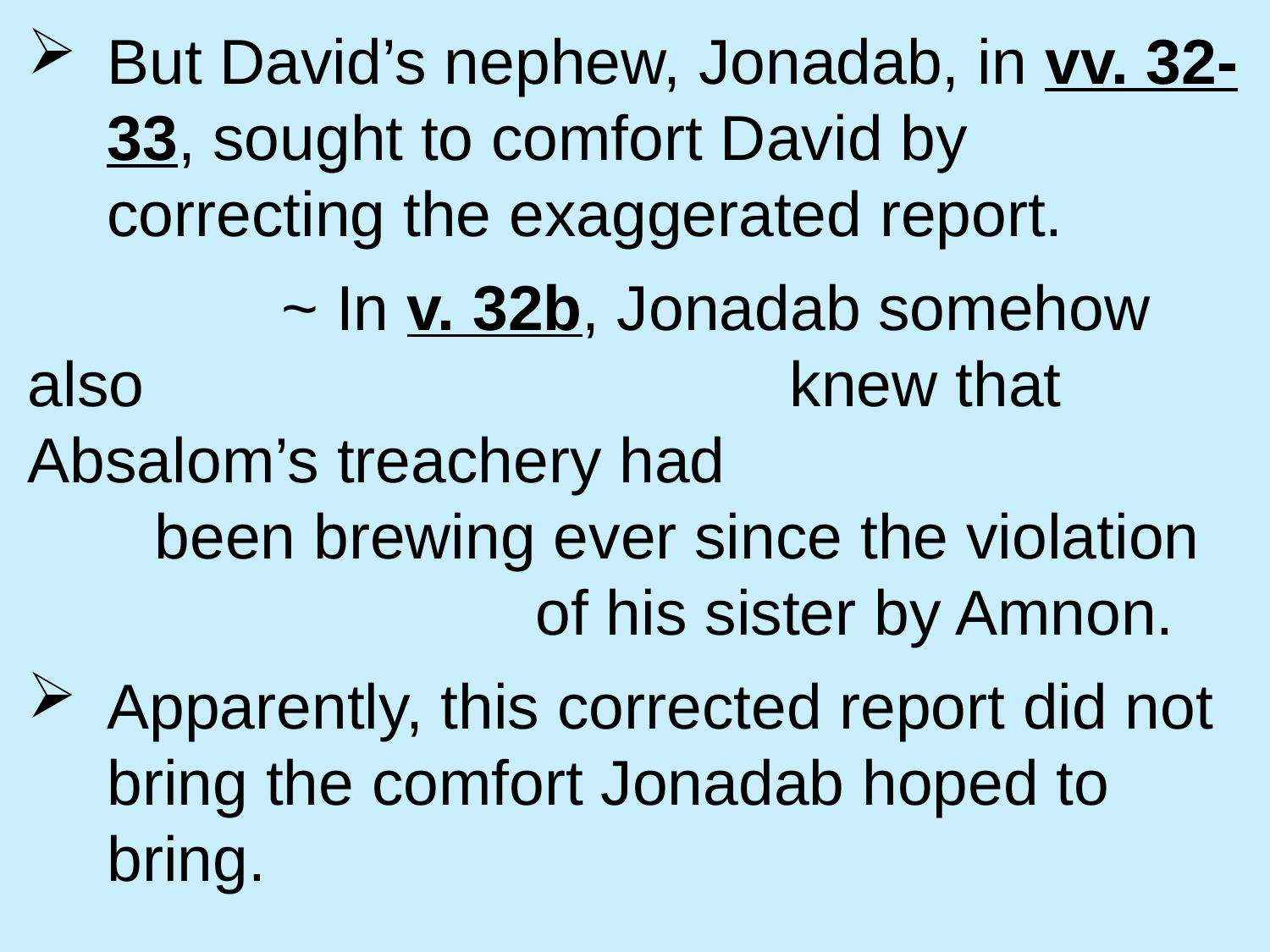

But David’s nephew, Jonadab, in vv. 32-33, sought to comfort David by correcting the exaggerated report.
		~ In v. 32b, Jonadab somehow also 					knew that Absalom’s treachery had 					been brewing ever since the violation 				of his sister by Amnon.
Apparently, this corrected report did not bring the comfort Jonadab hoped to bring.